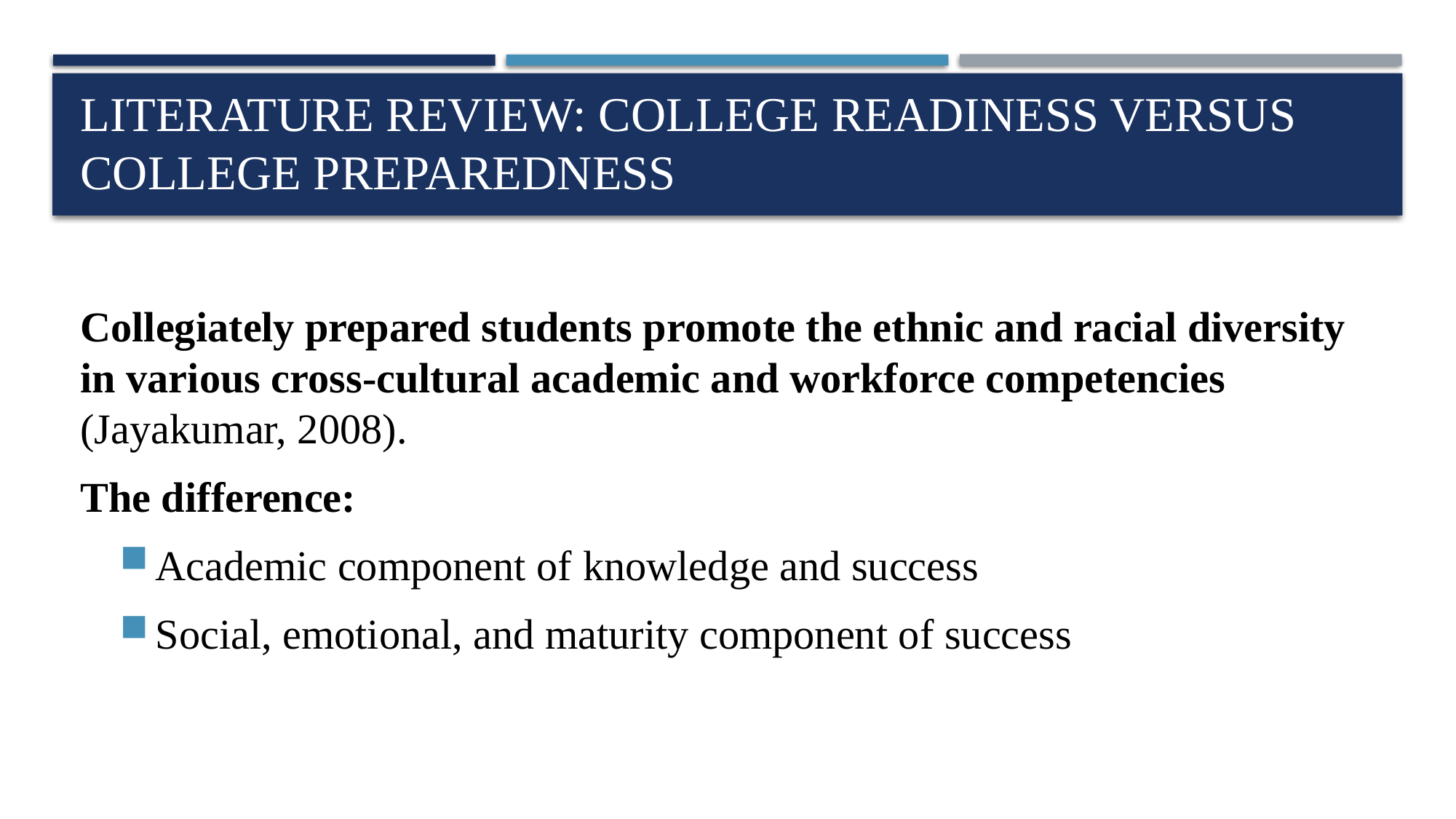

# Literature Review: College Readiness versus College Preparedness
Collegiately prepared students promote the ethnic and racial diversity in various cross-cultural academic and workforce competencies (Jayakumar, 2008).
The difference:
Academic component of knowledge and success
Social, emotional, and maturity component of success